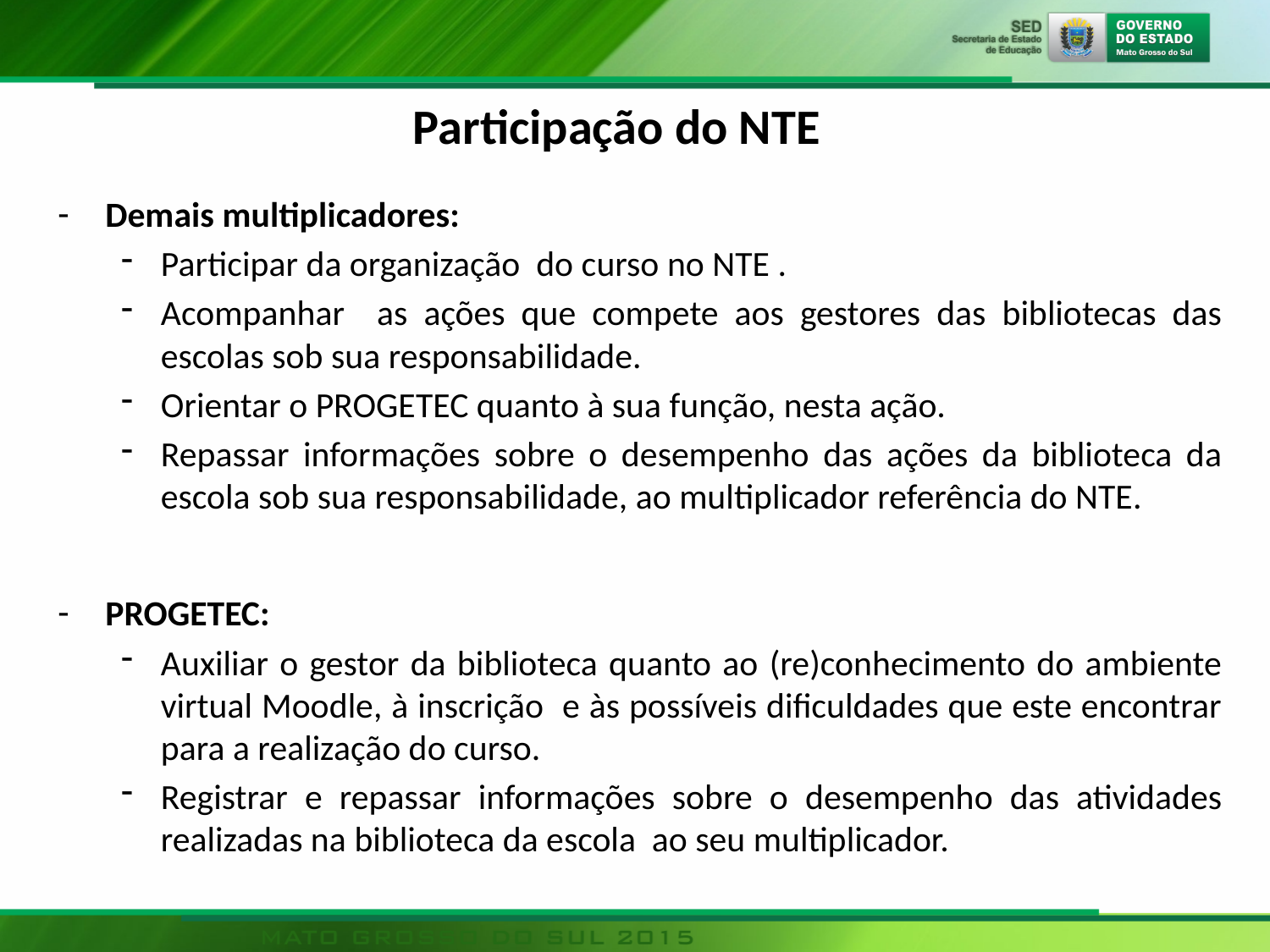

# Participação do NTE

Demais multiplicadores:
Participar da organização  do curso no NTE .
Acompanhar  as ações que compete aos gestores das bibliotecas das escolas sob sua responsabilidade.
Orientar o PROGETEC quanto à sua função, nesta ação.
Repassar informações sobre o desempenho das ações da biblioteca da escola sob sua responsabilidade, ao multiplicador referência do NTE.

PROGETEC:
Auxiliar o gestor da biblioteca quanto ao (re)conhecimento do ambiente virtual Moodle, à inscrição  e às possíveis dificuldades que este encontrar para a realização do curso.
Registrar e repassar informações sobre o desempenho das atividades realizadas na biblioteca da escola  ao seu multiplicador.